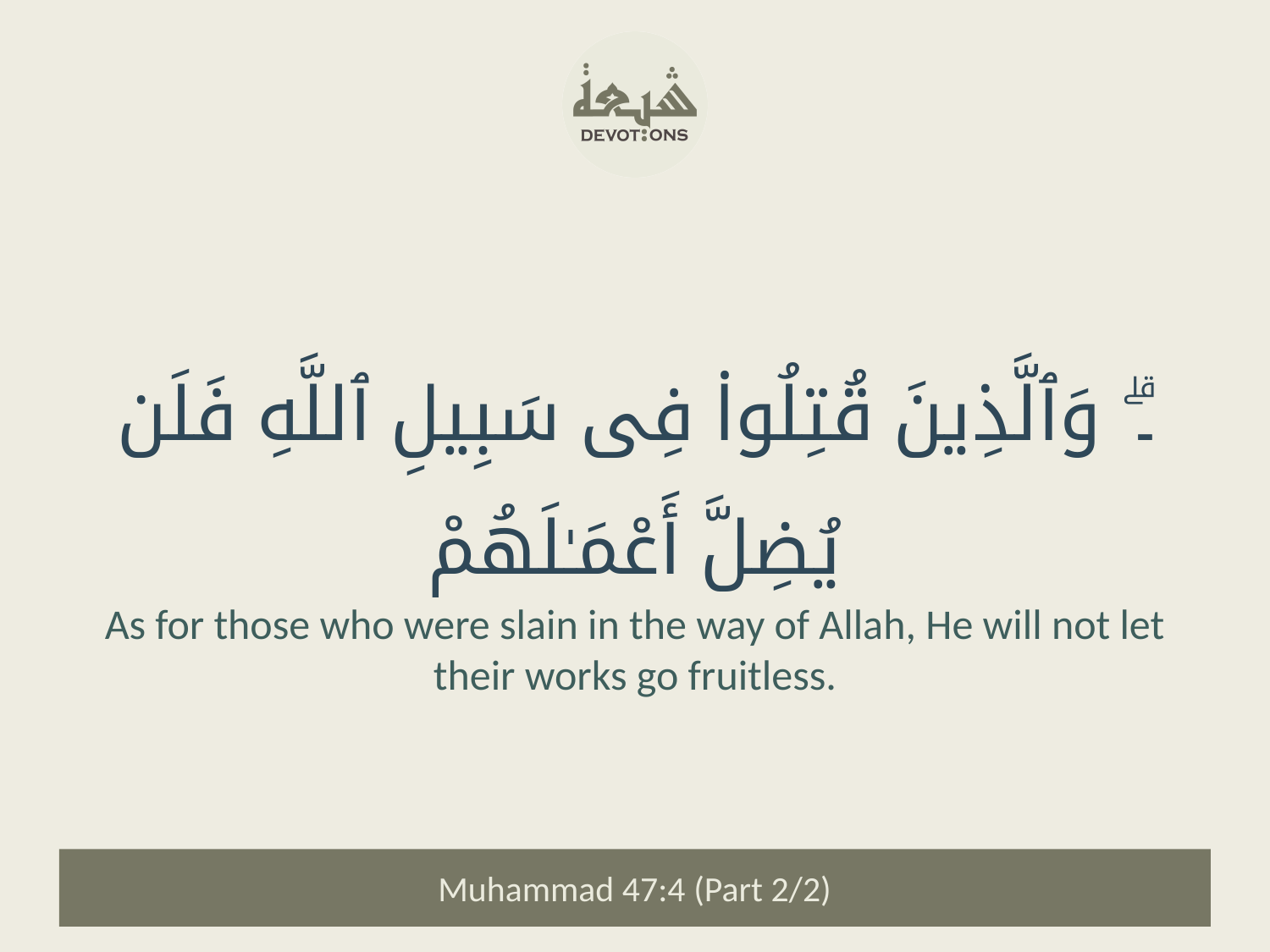

۔ۗ  وَٱلَّذِينَ قُتِلُوا۟ فِى سَبِيلِ ٱللَّهِ فَلَن يُضِلَّ أَعْمَـٰلَهُمْ
As for those who were slain in the way of Allah, He will not let their works go fruitless.
Muhammad 47:4 (Part 2/2)